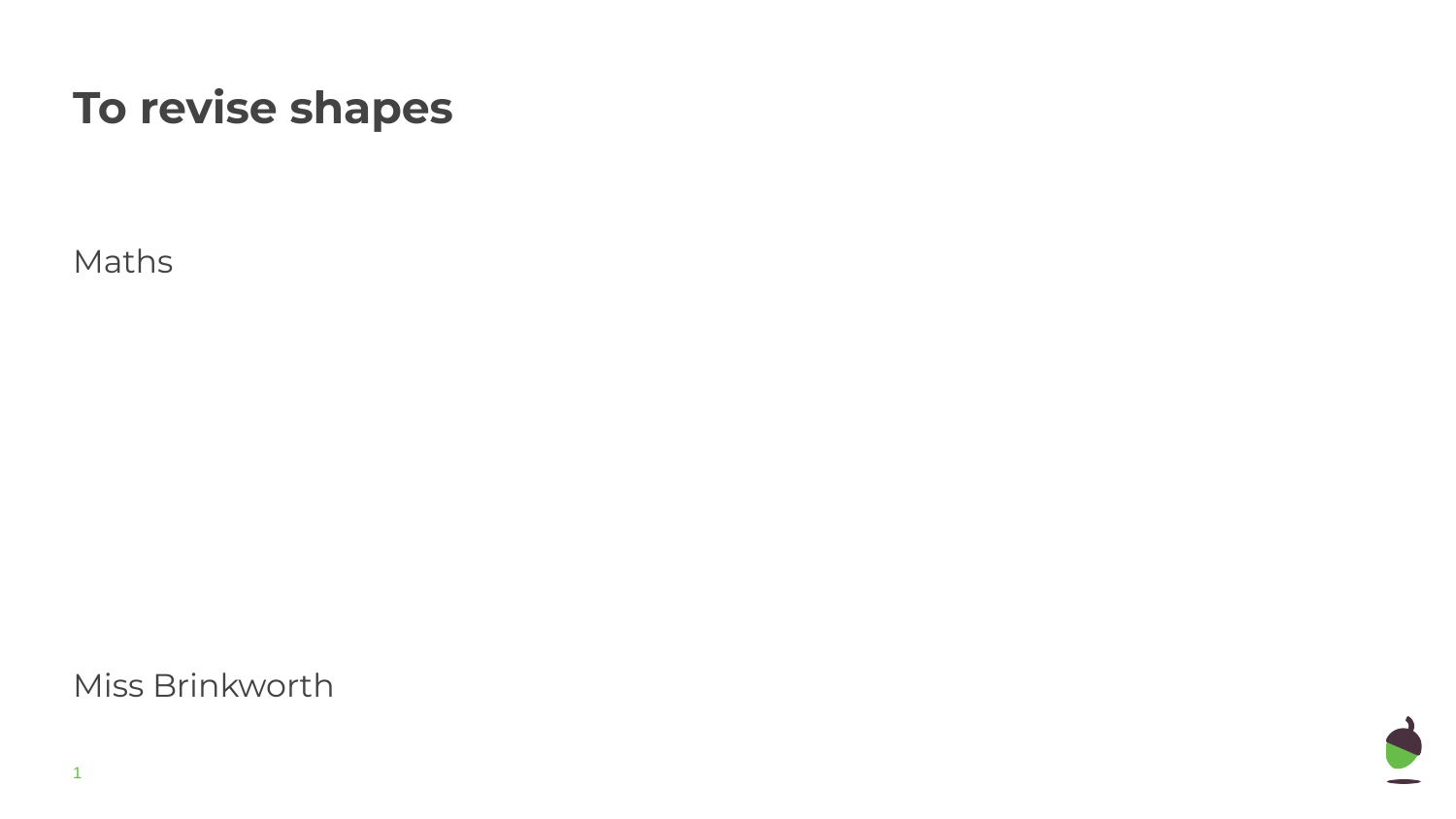

# To revise shapes

Maths

Miss Brinkworth
1